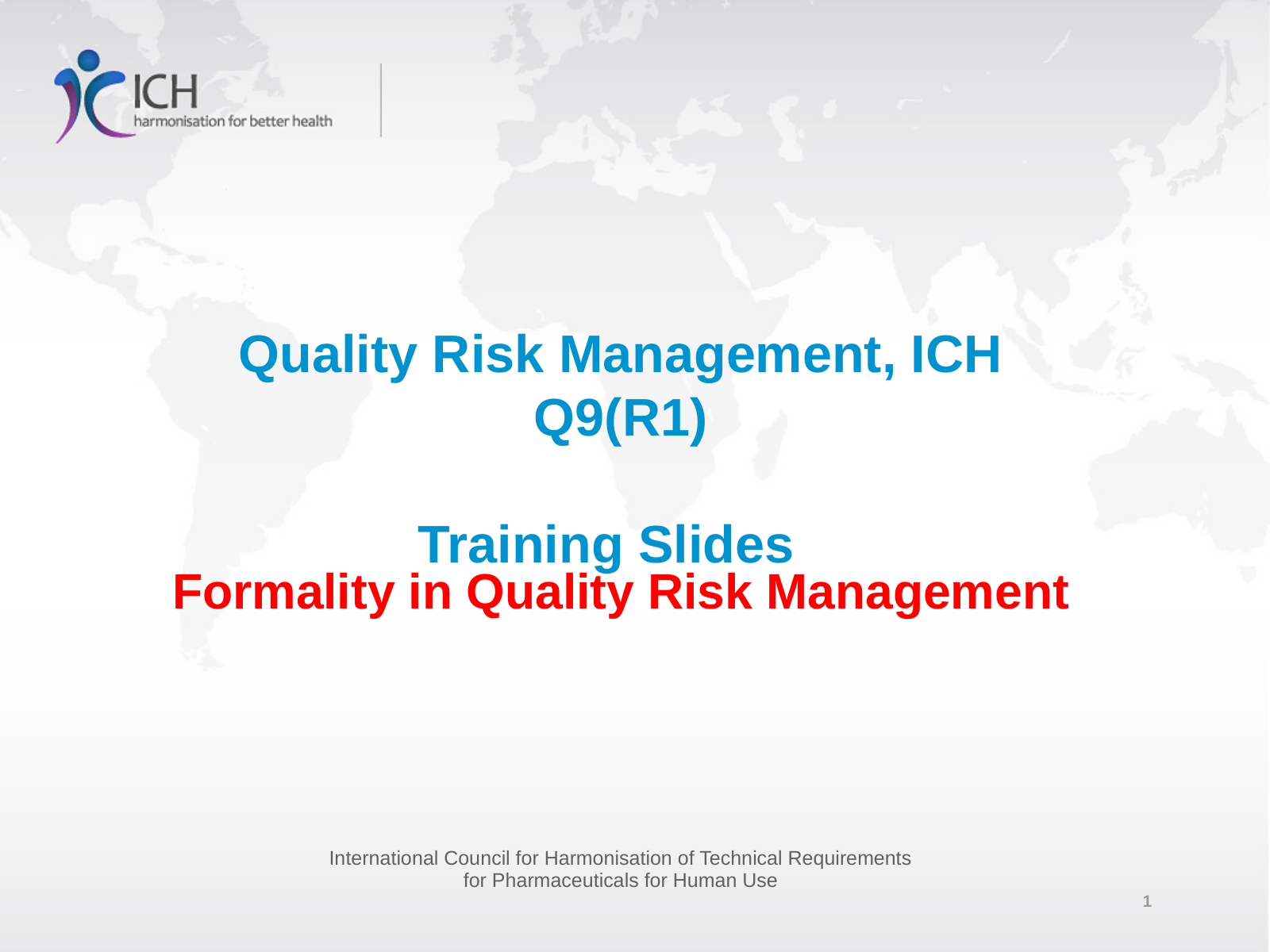

Quality Risk Management, ICH Q9(R1)

Training Slides
Formality in Quality Risk Management
International Council for Harmonisation of Technical Requirements
for Pharmaceuticals for Human Use